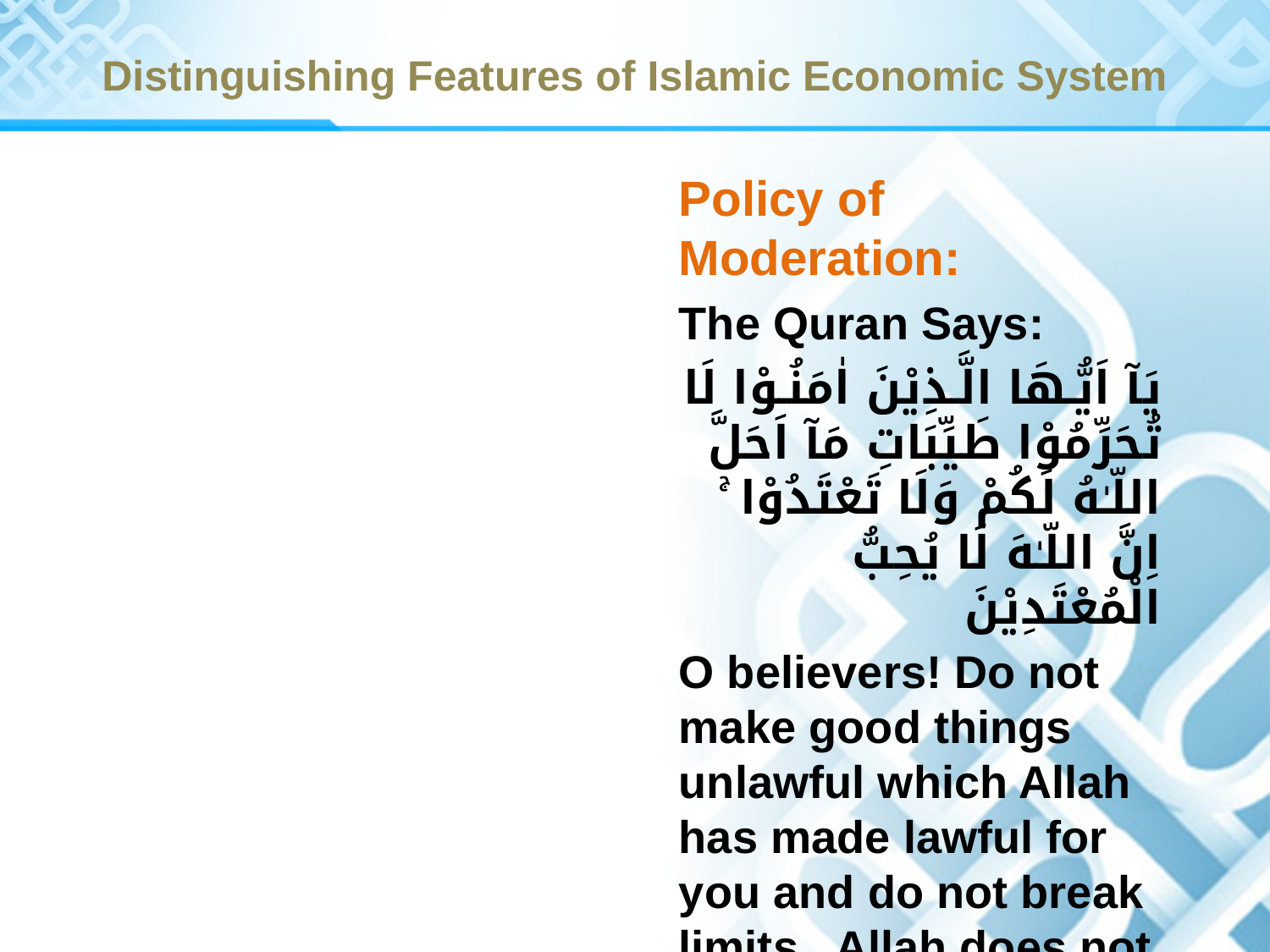

Distinguishing Features of Islamic Economic System
Policy of Moderation:
The Quran Says:
يَآ اَيُّـهَا الَّـذِيْنَ اٰمَنُـوْا لَا تُحَرِّمُوْا طَيِّبَاتِ مَآ اَحَلَّ اللّـٰهُ لَكُمْ وَلَا تَعْتَدُوْا ۚ اِنَّ اللّـٰهَ لَا يُحِبُّ الْمُعْتَدِيْنَ
O believers! Do not make good things unlawful which Allah has made lawful for you and do not break limits . Allah does not like the breakers of limits [Q: 5: 87]